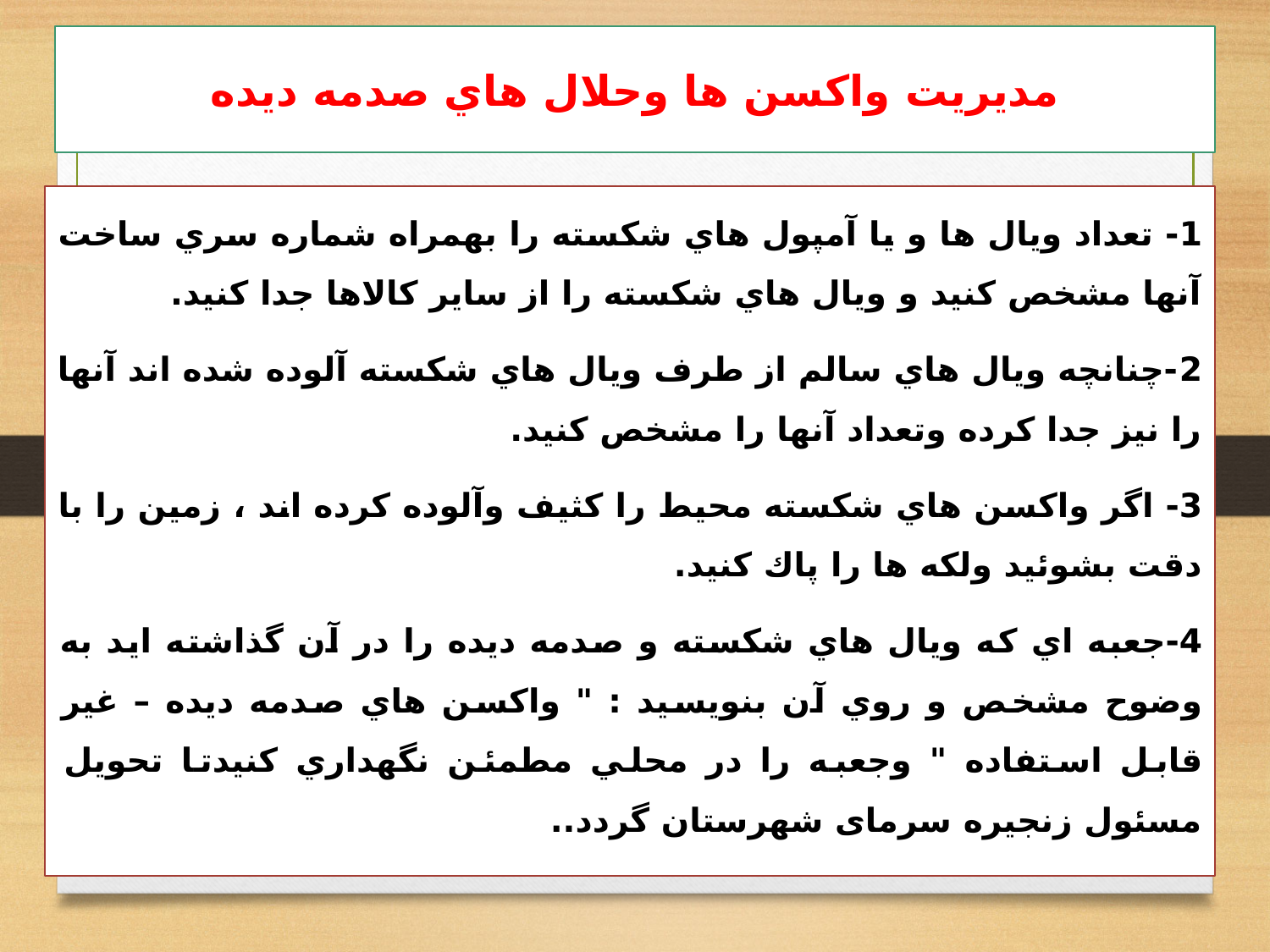

# مديريت واكسن ها وحلال هاي صدمه ديده
1- تعداد ويال ها و يا آمپول هاي شكسته را بهمراه شماره سري ساخت آنها مشخص كنيد و ويال هاي شكسته را از ساير كالاها جدا كنيد.
2-چنانچه ويال هاي سالم از طرف ويال هاي شكسته آلوده شده اند آنها را نيز جدا كرده وتعداد آنها را مشخص كنيد.
3- اگر واكسن هاي شكسته محيط را كثيف وآلوده كرده اند ، زمين را با دقت بشوئيد ولكه ها را پاك كنيد.
4-جعبه اي كه ويال هاي شكسته و صدمه ديده را در آن گذاشته ايد به وضوح مشخص و روي آن بنويسيد : " واكسن هاي صدمه ديده – غير قابل استفاده " وجعبه را در محلي مطمئن نگهداري كنيدتا تحویل مسئول زنجیره سرمای شهرستان گردد..